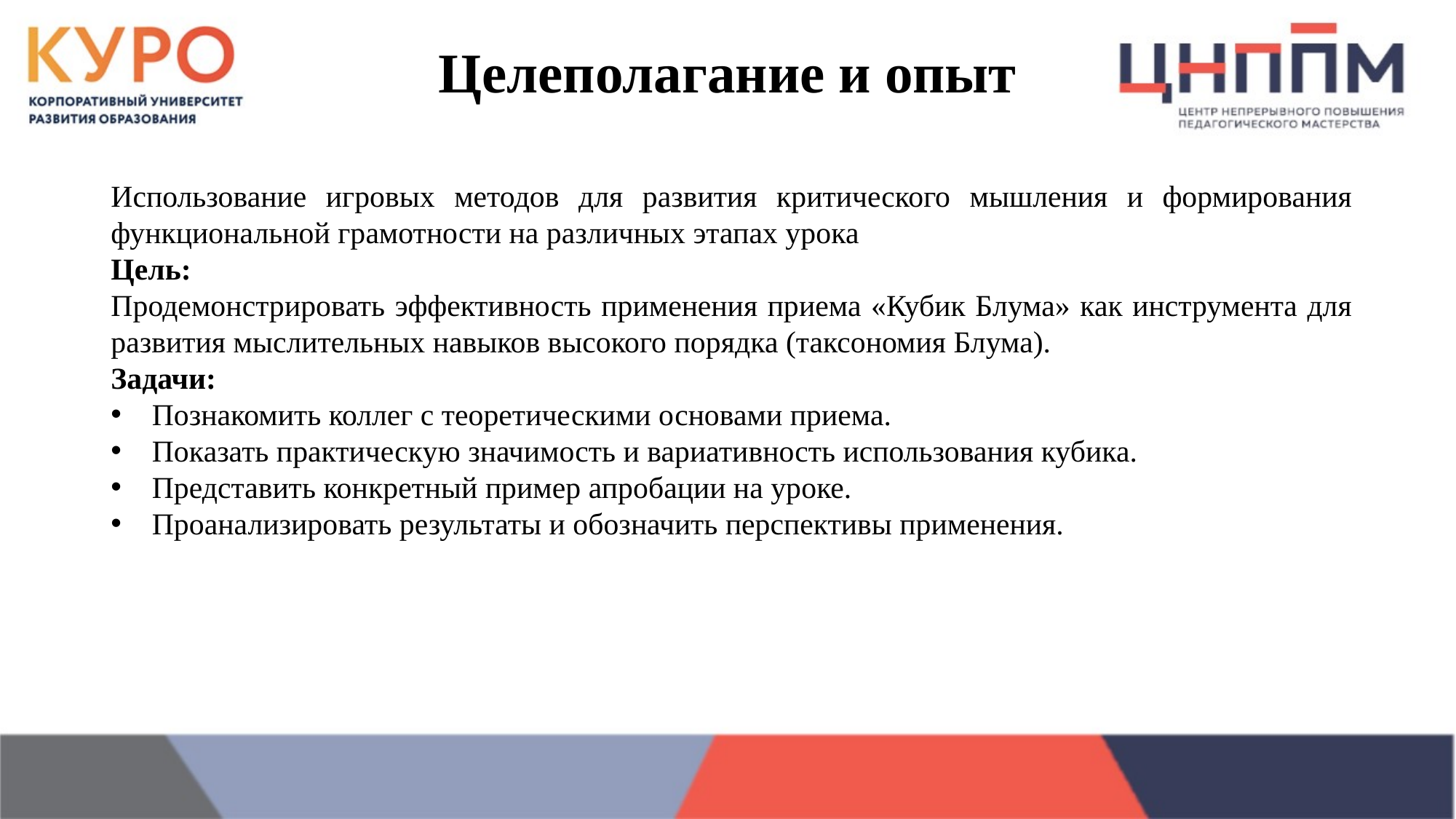

# Целеполагание и опыт
Использование игровых методов для развития критического мышления и формирования функциональной грамотности на различных этапах урока
Цель:
Продемонстрировать эффективность применения приема «Кубик Блума» как инструмента для развития мыслительных навыков высокого порядка (таксономия Блума).
Задачи:
Познакомить коллег с теоретическими основами приема.
Показать практическую значимость и вариативность использования кубика.
Представить конкретный пример апробации на уроке.
Проанализировать результаты и обозначить перспективы применения.